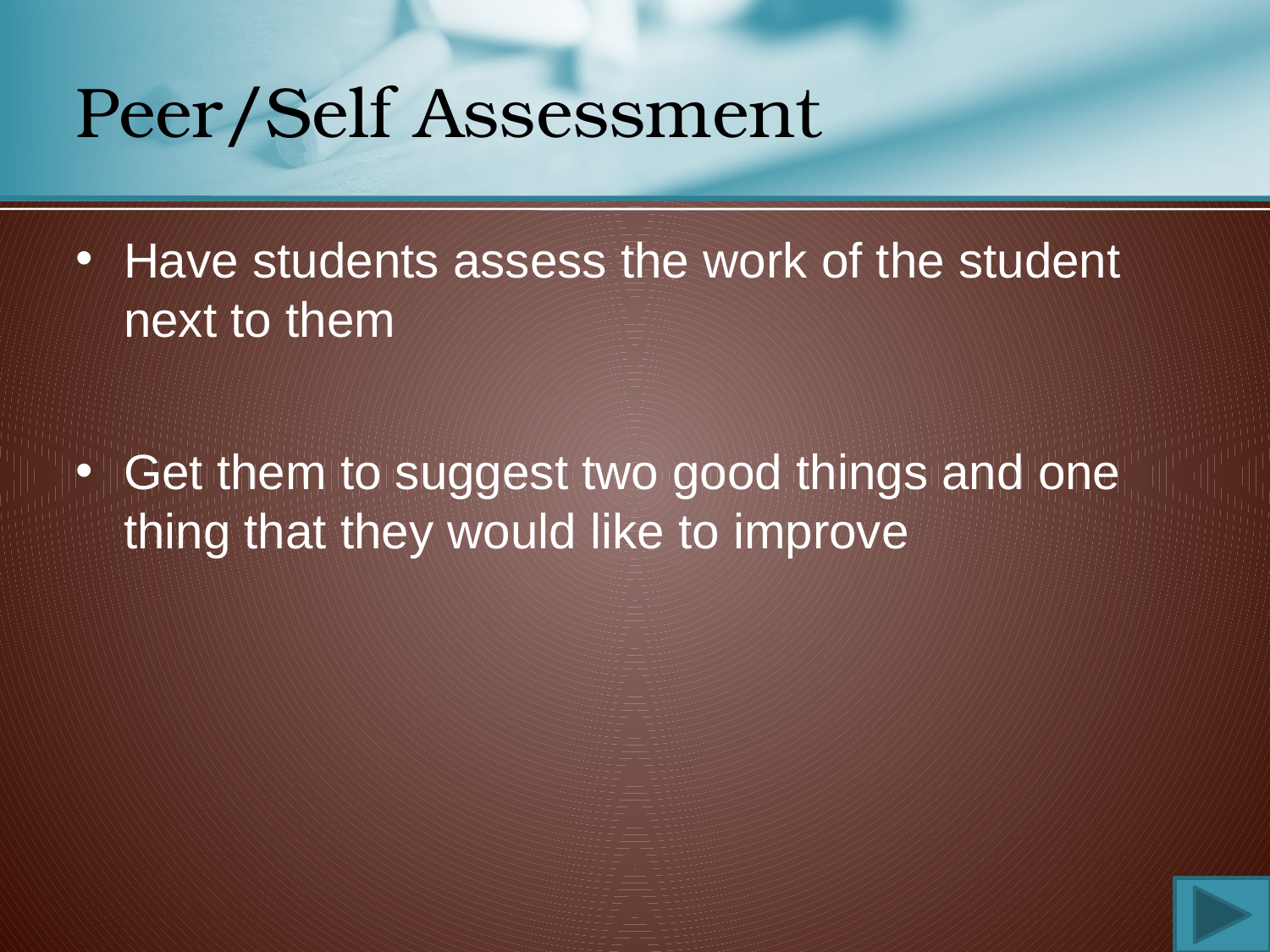

# Peer/Self Assessment
Have students assess the work of the student next to them

Get them to suggest two good things and one thing that they would like to improve